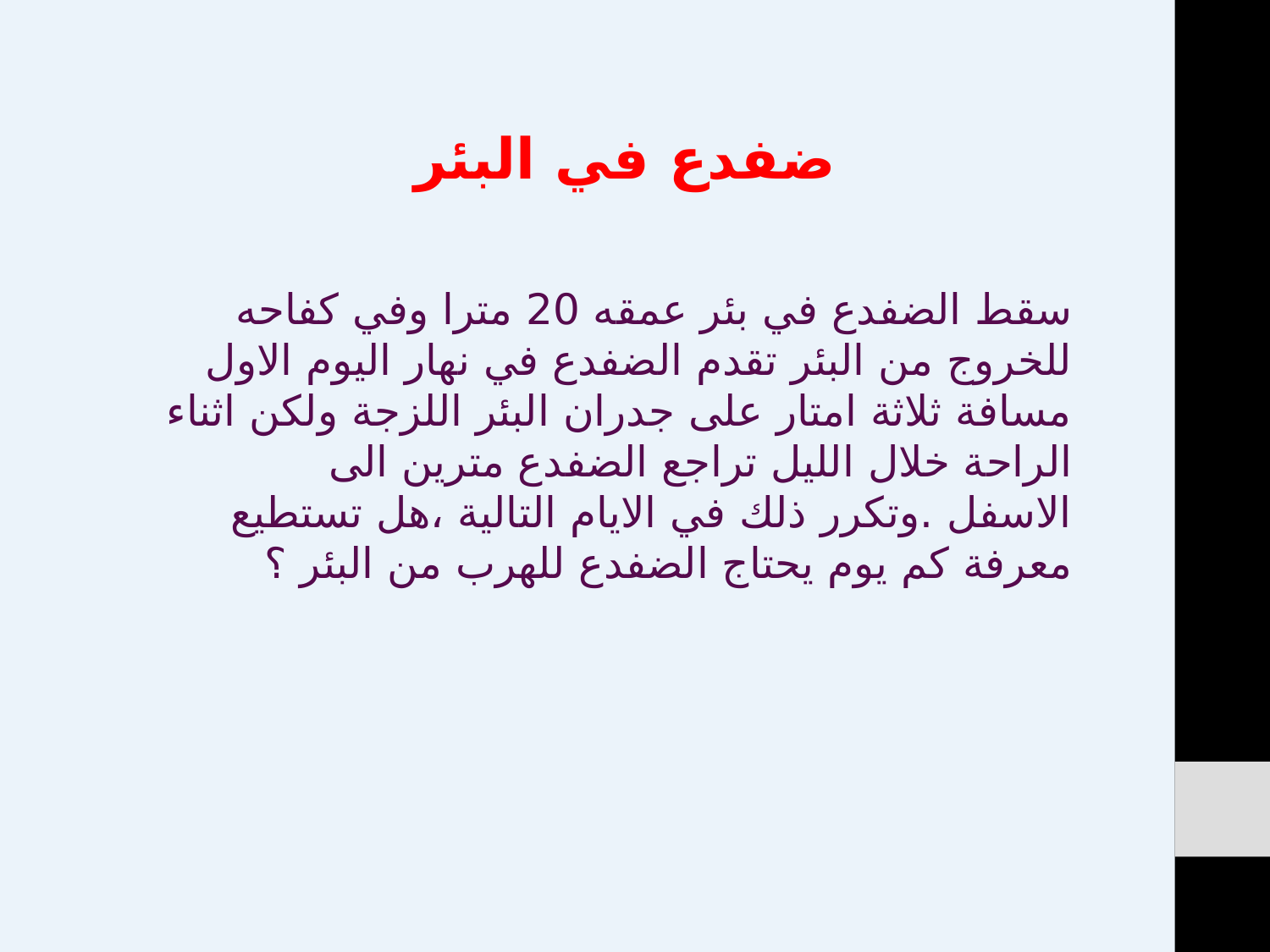

ضفدع في البئر
سقط الضفدع في بئر عمقه 20 مترا وفي كفاحه للخروج من البئر تقدم الضفدع في نهار اليوم الاول مسافة ثلاثة امتار على جدران البئر اللزجة ولكن اثناء الراحة خلال الليل تراجع الضفدع مترين الى الاسفل .وتكرر ذلك في الايام التالية ،هل تستطيع معرفة كم يوم يحتاج الضفدع للهرب من البئر ؟